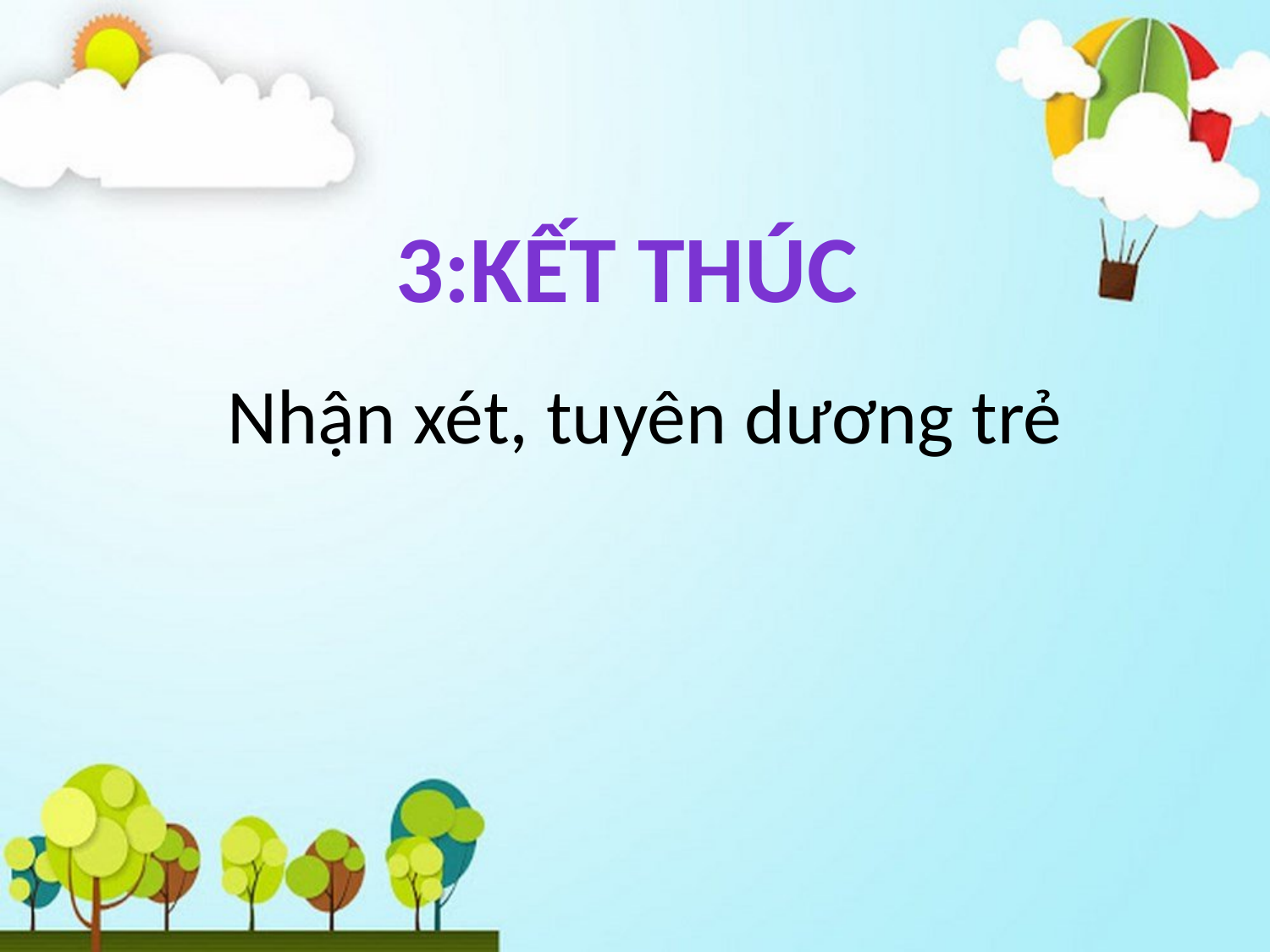

3:Kết thúc
Nhận xét, tuyên dương trẻ